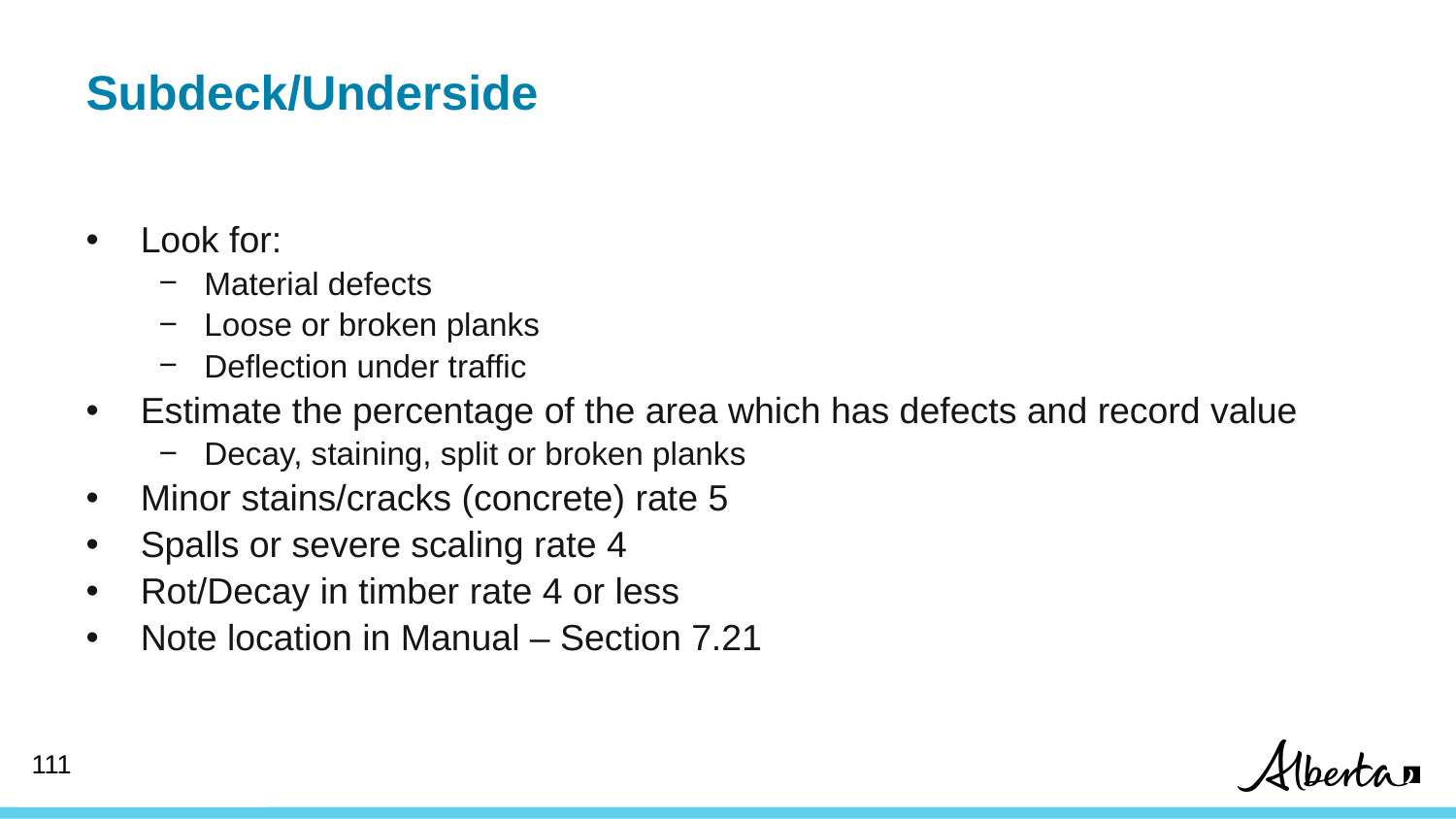

Subdeck/Underside
Look for:
Material defects
Loose or broken planks
Deflection under traffic
Estimate the percentage of the area which has defects and record value
Decay, staining, split or broken planks
Minor stains/cracks (concrete) rate 5
Spalls or severe scaling rate 4
Rot/Decay in timber rate 4 or less
Note location in Manual – Section 7.21

111